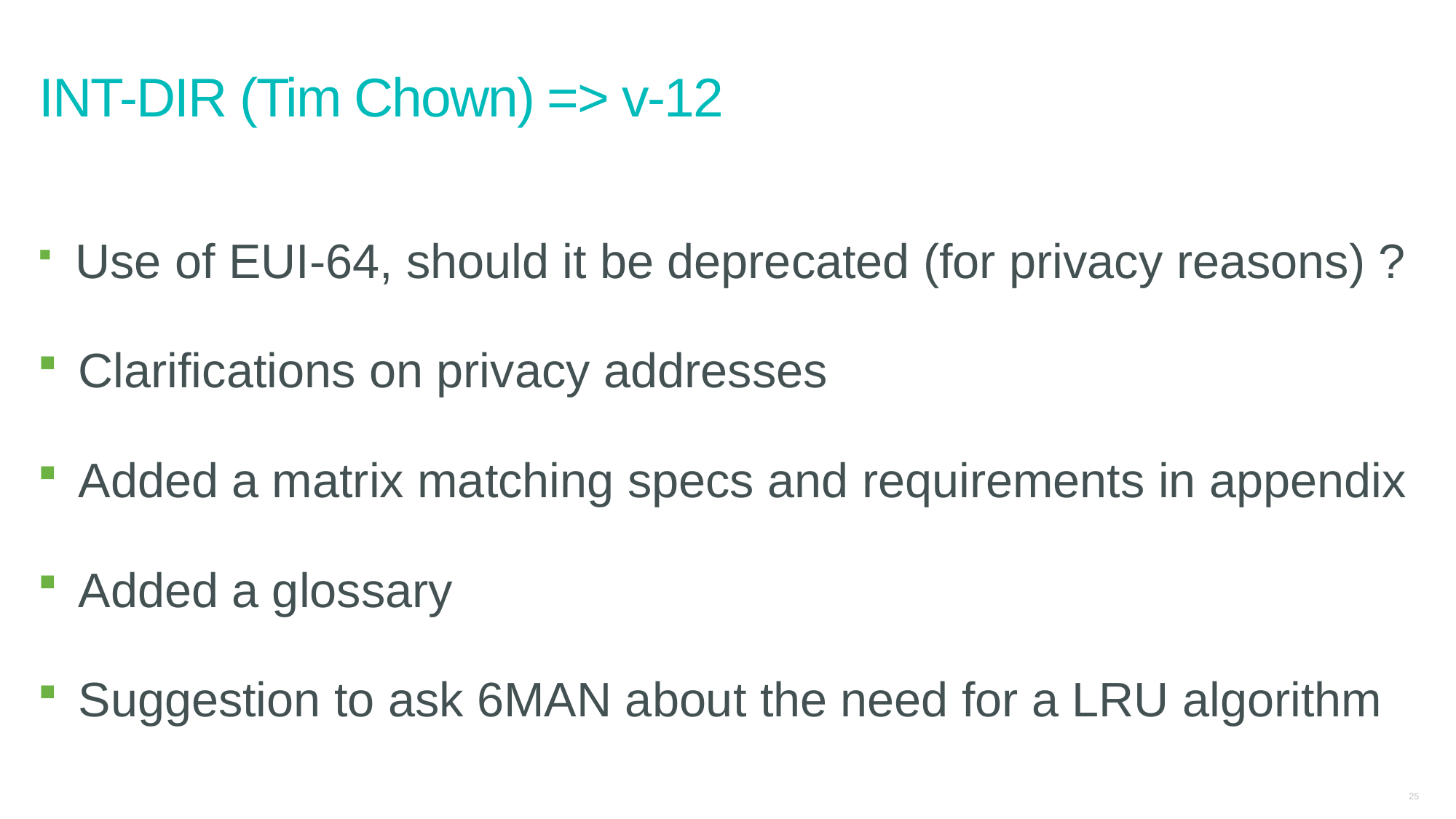

# INT-DIR (Tim Chown) => v-12
 Use of EUI-64, should it be deprecated (for privacy reasons) ?
 Clarifications on privacy addresses
 Added a matrix matching specs and requirements in appendix
 Added a glossary
 Suggestion to ask 6MAN about the need for a LRU algorithm